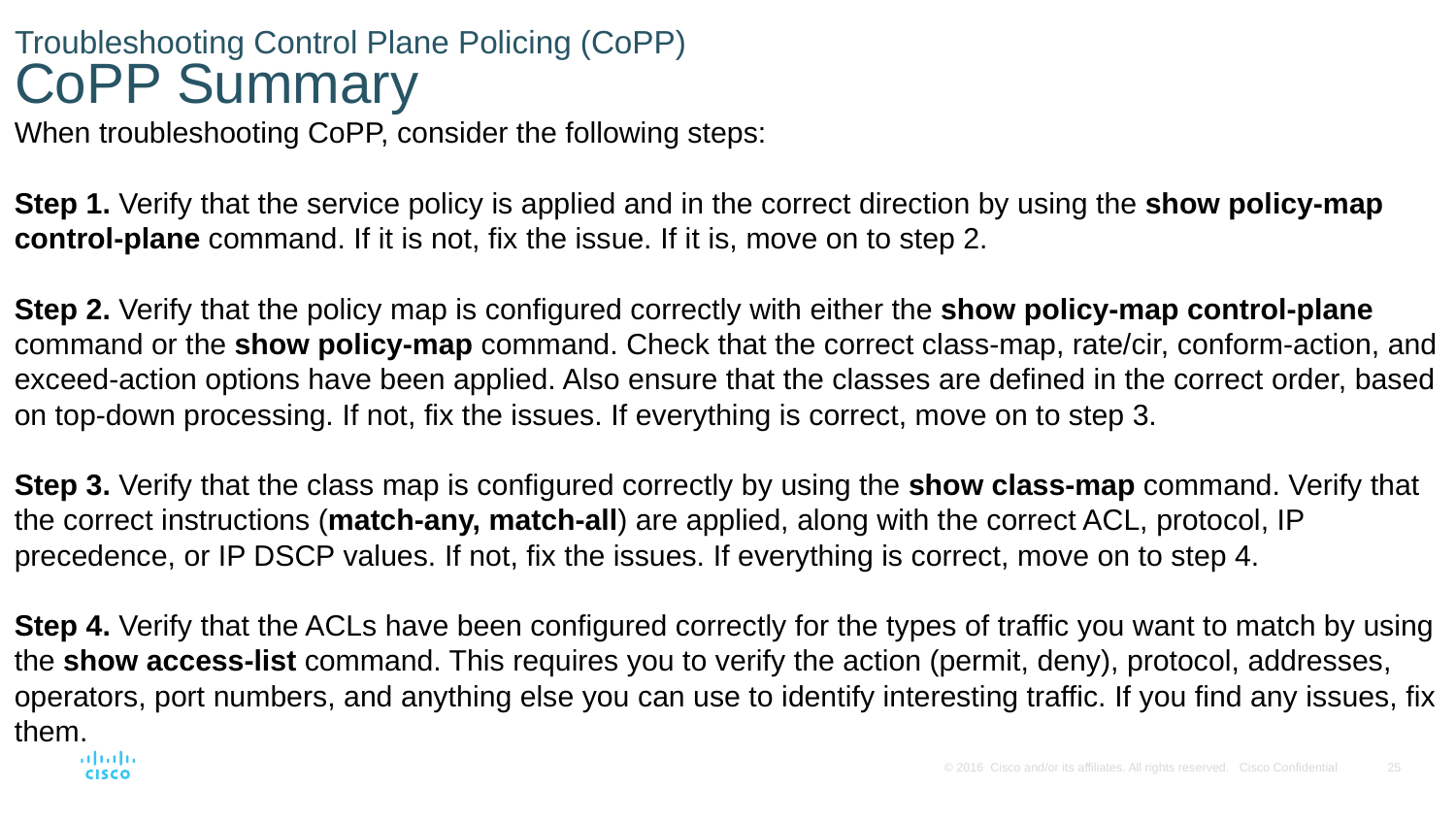

# Troubleshooting Control Plane Policing (CoPP) CoPP Summary
When troubleshooting CoPP, consider the following steps:

Step 1. Verify that the service policy is applied and in the correct direction by using the show policy-map control-plane command. If it is not, fix the issue. If it is, move on to step 2.

Step 2. Verify that the policy map is configured correctly with either the show policy-map control-plane command or the show policy-map command. Check that the correct class-map, rate/cir, conform-action, and exceed-action options have been applied. Also ensure that the classes are defined in the correct order, based on top-down processing. If not, fix the issues. If everything is correct, move on to step 3.

Step 3. Verify that the class map is configured correctly by using the show class-map command. Verify that the correct instructions (match-any, match-all) are applied, along with the correct ACL, protocol, IP precedence, or IP DSCP values. If not, fix the issues. If everything is correct, move on to step 4.

Step 4. Verify that the ACLs have been configured correctly for the types of traffic you want to match by using the show access-list command. This requires you to verify the action (permit, deny), protocol, addresses, operators, port numbers, and anything else you can use to identify interesting traffic. If you find any issues, fix them.